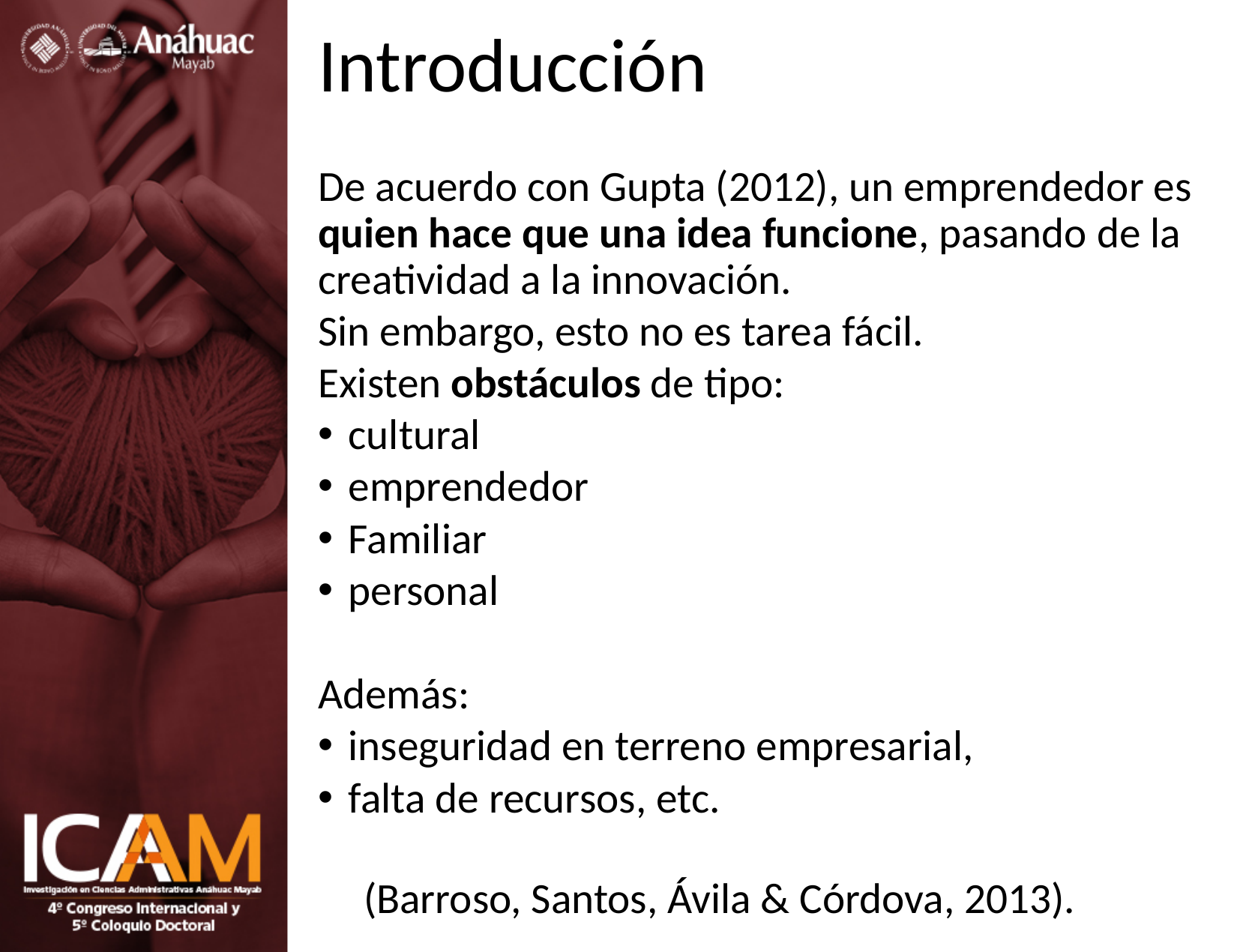

# Introducción
De acuerdo con Gupta (2012), un emprendedor es quien hace que una idea funcione, pasando de la creatividad a la innovación.
Sin embargo, esto no es tarea fácil.
Existen obstáculos de tipo:
cultural
emprendedor
Familiar
personal

Además:
inseguridad en terreno empresarial,
falta de recursos, etc.

	(Barroso, Santos, Ávila & Córdova, 2013).